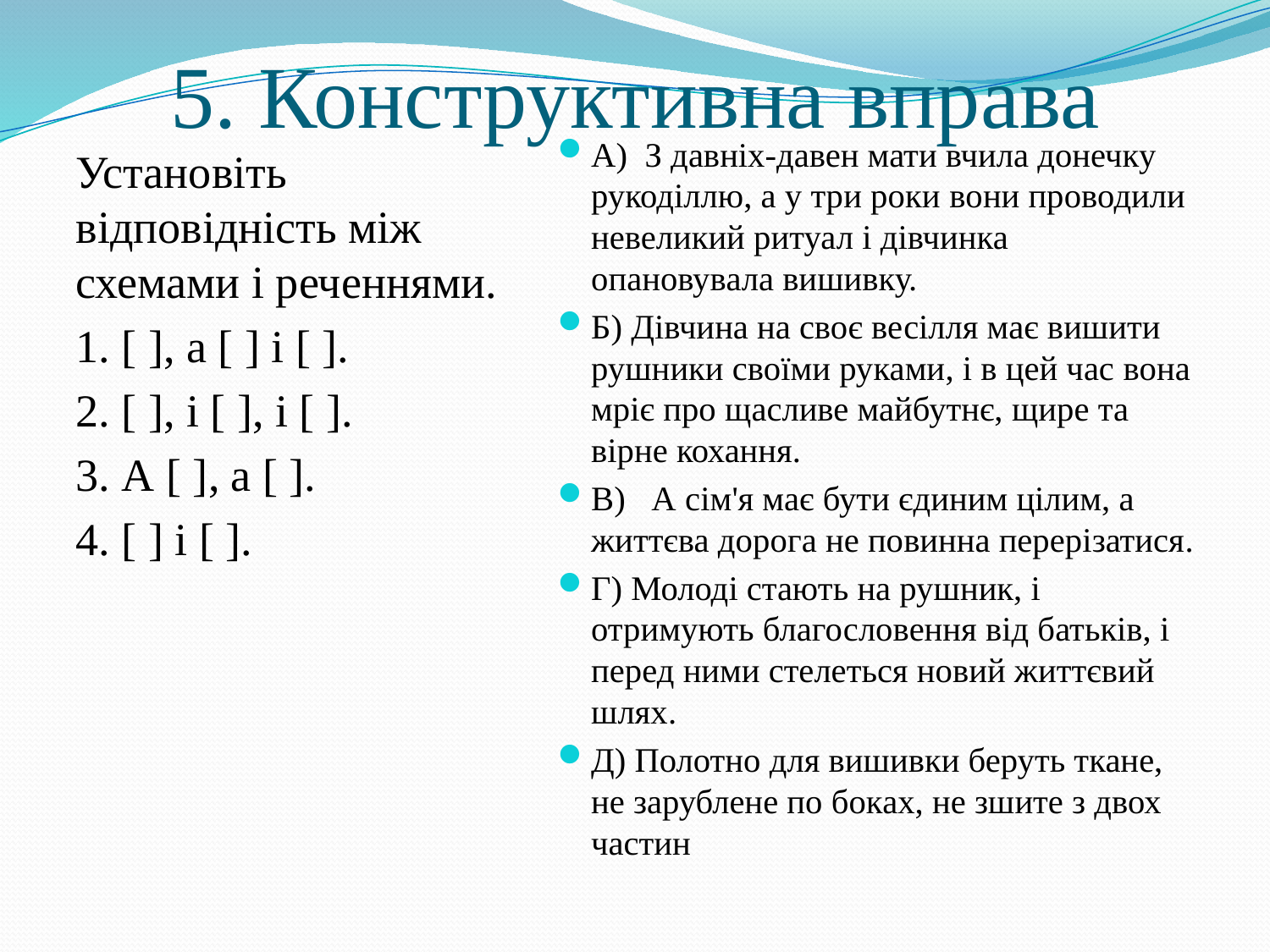

# 5. Конструктивна вправа
А)  З давніх-давен мати вчила донечку рукоділлю, а у три роки вони проводили невеликий ритуал і дівчинка опановувала вишивку.
Б) Дівчина на своє весілля має вишити рушники своїми руками, і в цей час вона мріє про щасливе майбутнє, щире та вірне кохання.
В)   А сім'я має бути єдиним цілим, а життєва дорога не повинна перерізатися.
Г) Молоді стають на рушник, і отримують благословення від батьків, і перед ними стелеться новий життєвий шлях.
Д) Полотно для вишивки беруть ткане, не зарублене по боках, не зшите з двох частин

Установіть відповідність між схемами і реченнями.
1. [ ], а [ ] і [ ].
2. [ ], і [ ], і [ ].
3. А [ ], а [ ].
4. [ ] і [ ].